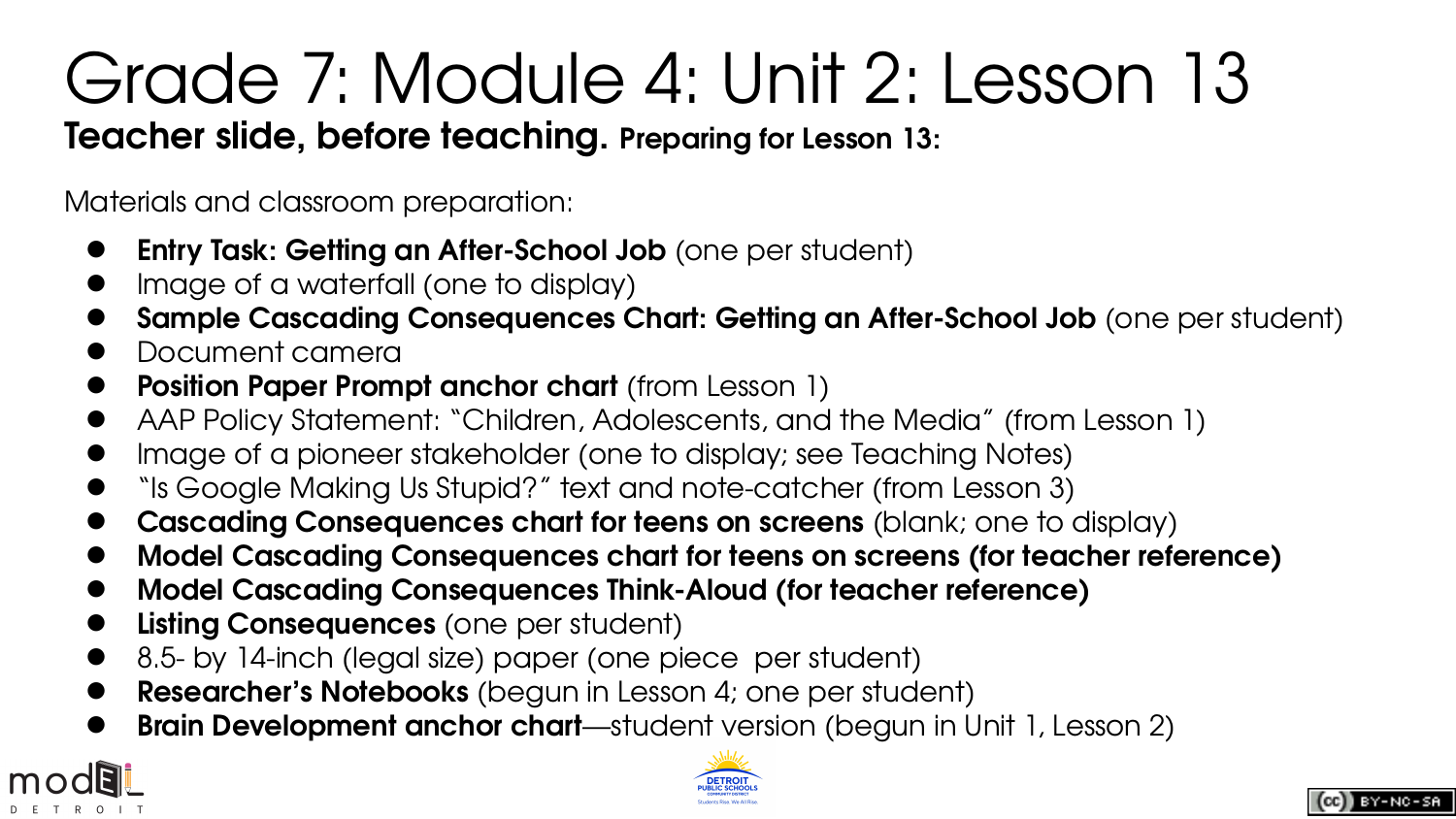

Grade 7: Module 4: Unit 2: Lesson 13
Teacher slide, before teaching. Preparing for Lesson 13:

Materials and classroom preparation:

Entry Task: Getting an After-School Job (one per student)
Image of a waterfall (one to display)
Sample Cascading Consequences Chart: Getting an After-School Job (one per student)
Document camera
Position Paper Prompt anchor chart (from Lesson 1)
AAP Policy Statement: “Children, Adolescents, and the Media” (from Lesson 1)
Image of a pioneer stakeholder (one to display; see Teaching Notes)
“Is Google Making Us Stupid?” text and note-catcher (from Lesson 3)
Cascading Consequences chart for teens on screens (blank; one to display)
Model Cascading Consequences chart for teens on screens (for teacher reference)
Model Cascading Consequences Think-Aloud (for teacher reference)
Listing Consequences (one per student)
8.5- by 14-inch (legal size) paper (one piece  per student)
Researcher’s Notebooks (begun in Lesson 4; one per student)
Brain Development anchor chart—student version (begun in Unit 1, Lesson 2)